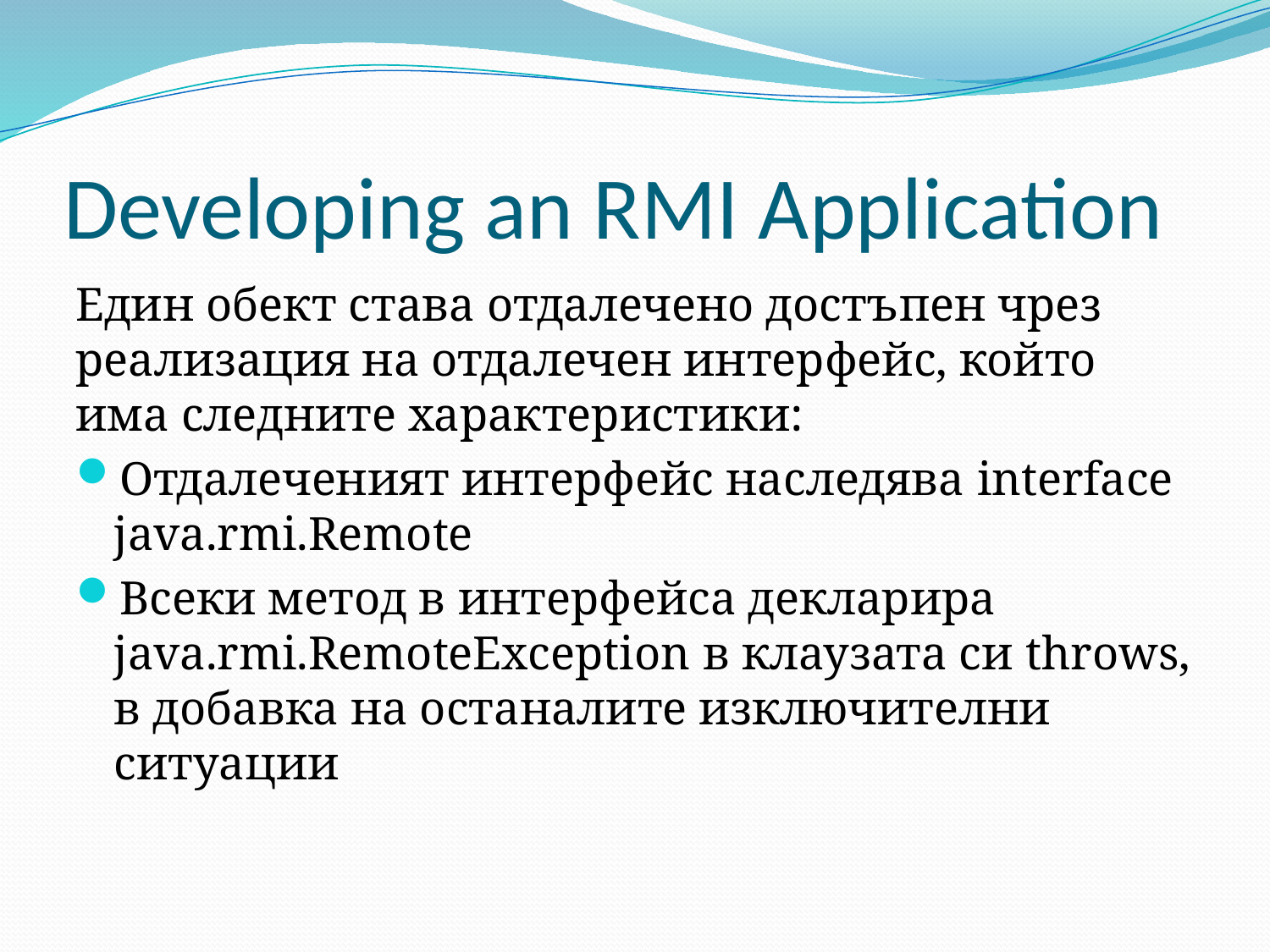

# Developing an RMI Application
Един обект става отдалечено достъпен чрез реализация на отдалечен интерфейс, който има следните характеристики:
Отдалеченият интерфейс наследява interface java.rmi.Remote
Всеки метод в интерфейса декларира java.rmi.RemoteException в клаузата си throws, в добавка на останалите изключителни ситуации